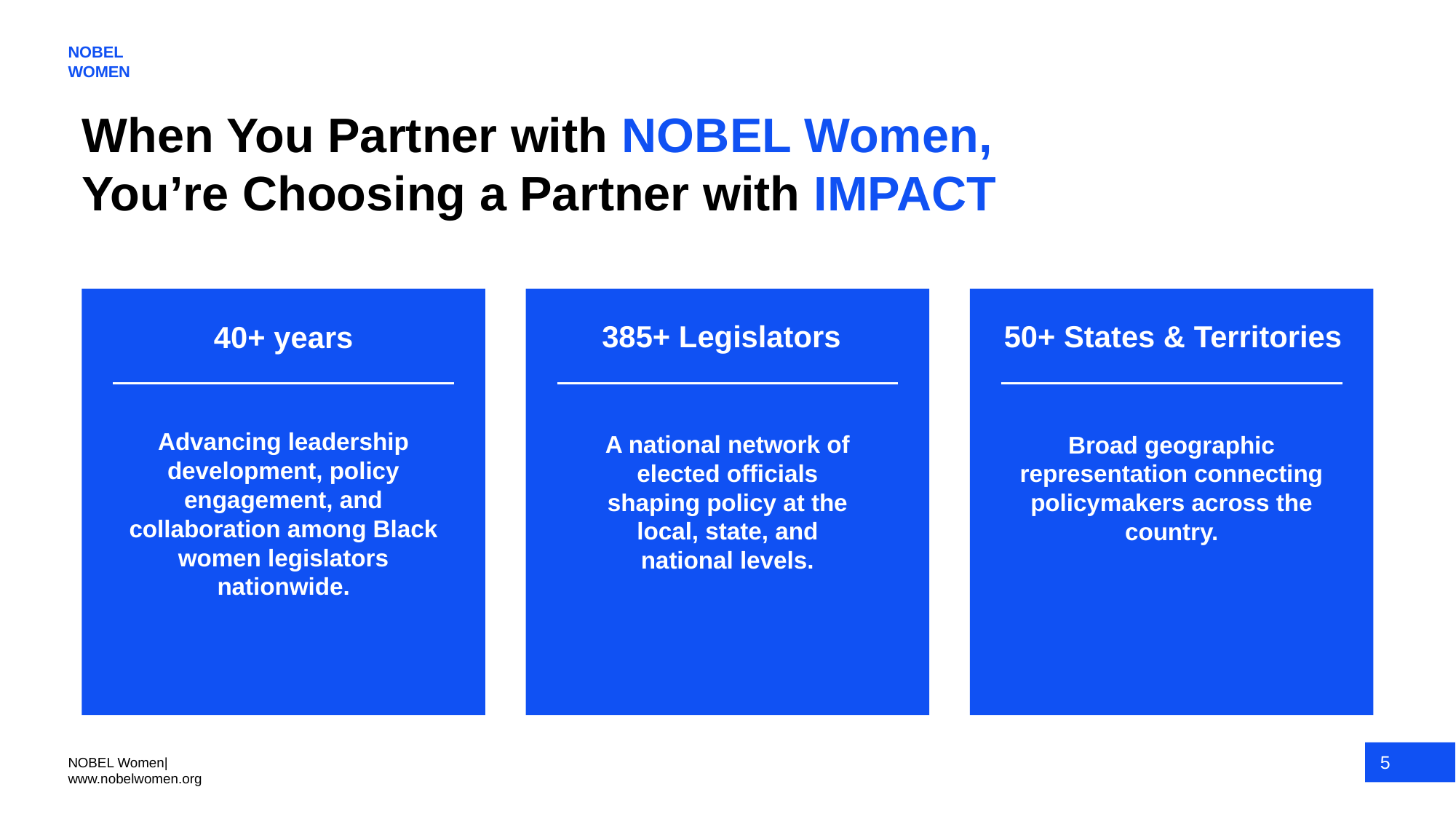

When You Partner with NOBEL Women, You’re Choosing a Partner with IMPACT

385+ Legislators

50+ States & Territories
40+ years
Advancing leadership development, policy engagement, and collaboration among Black women legislators nationwide.
A national network of elected officials shaping policy at the local, state, and national levels.
Broad geographic representation connecting policymakers across the country.